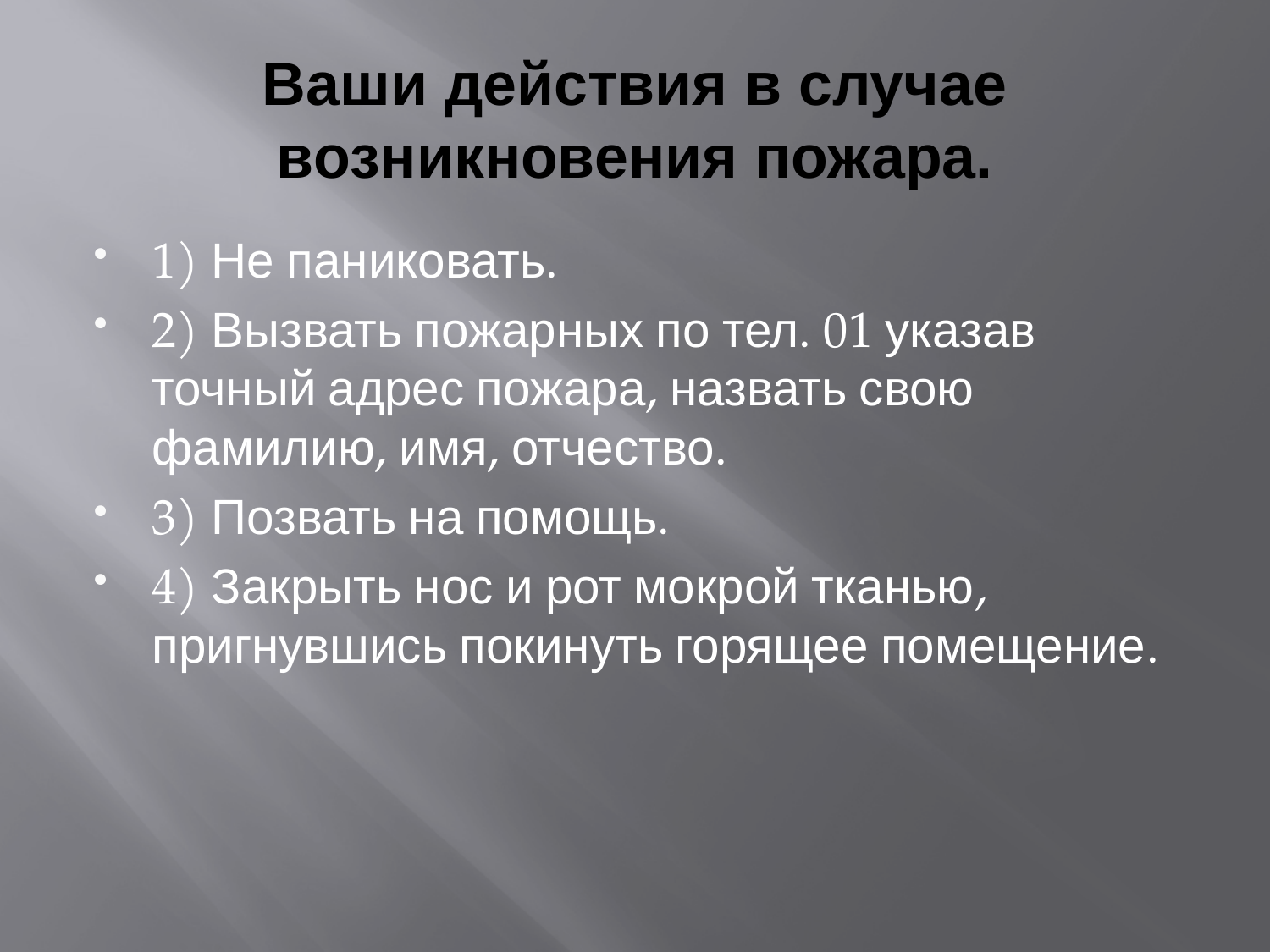

# Ваши действия в случае возникновения пожара.
1) Не паниковать.
2) Вызвать пожарных по тел. 01 указав точный адрес пожара, назвать свою фамилию, имя, отчество.
3) Позвать на помощь.
4) Закрыть нос и рот мокрой тканью, пригнувшись покинуть горящее помещение.